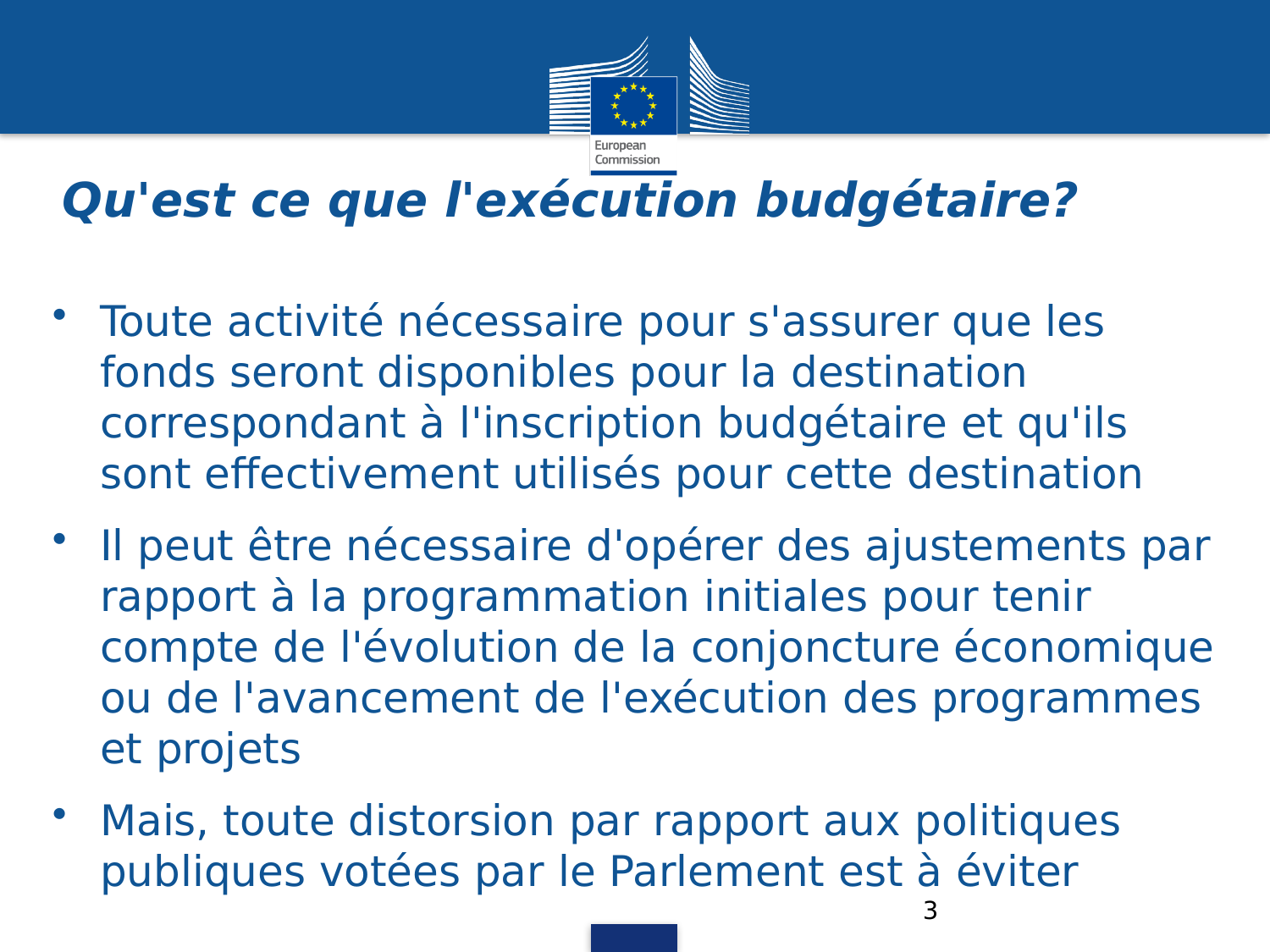

# Qu'est ce que l'exécution budgétaire?
Toute activité nécessaire pour s'assurer que les fonds seront disponibles pour la destination correspondant à l'inscription budgétaire et qu'ils sont effectivement utilisés pour cette destination
Il peut être nécessaire d'opérer des ajustements par rapport à la programmation initiales pour tenir compte de l'évolution de la conjoncture économique ou de l'avancement de l'exécution des programmes et projets
Mais, toute distorsion par rapport aux politiques publiques votées par le Parlement est à éviter
3